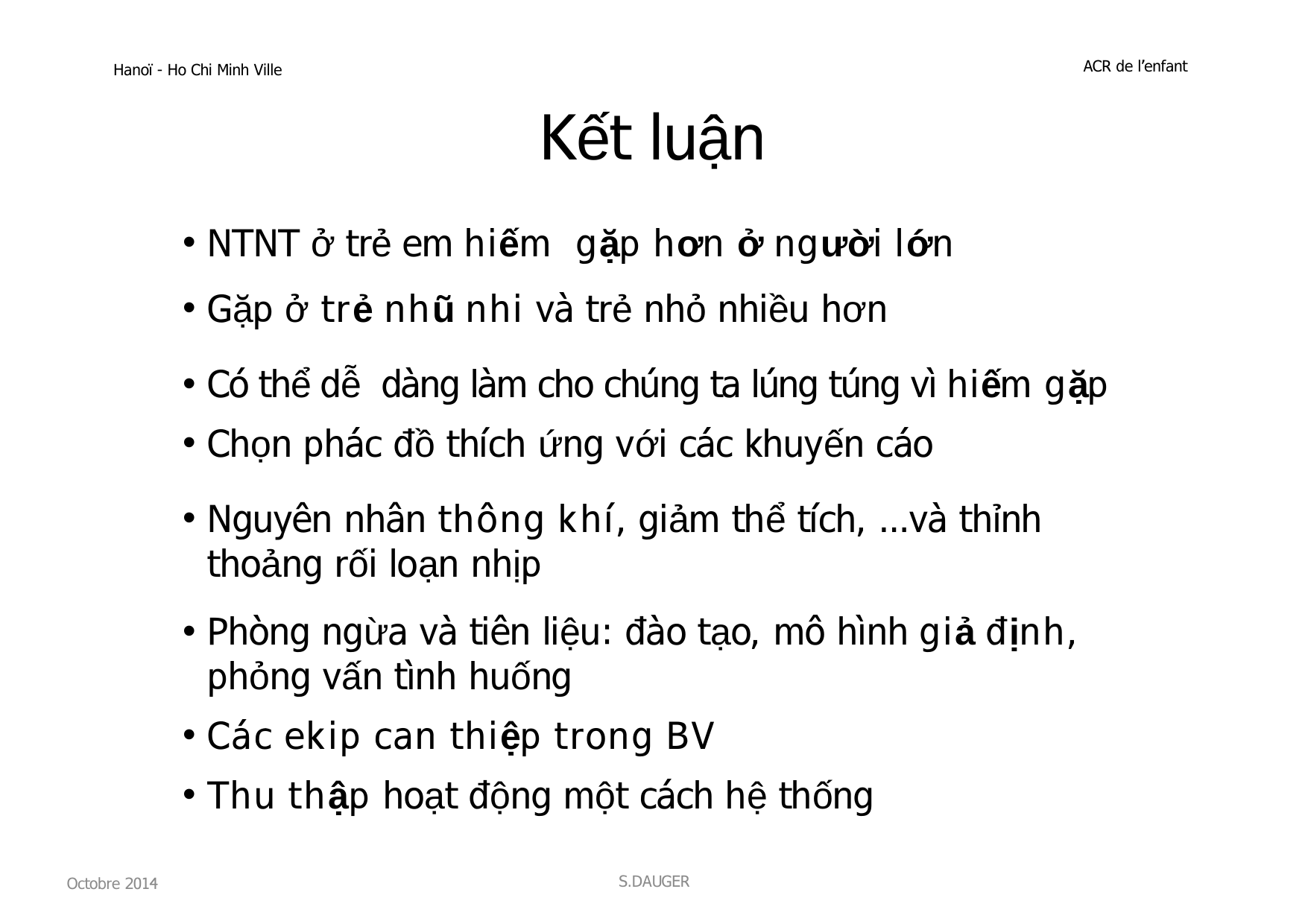

ACR de l’enfant
Hanoï - Ho Chi Minh Ville
Kết luận

NTNT ở trẻ em hiếm  gặp hơn ở người lớn

Gặp ở trẻ nhũ nhi và trẻ nhỏ nhiều hơn

Có thể dễ  dàng làm cho chúng ta lúng túng vì hiếm gặp

Chọn phác đồ thích ứng với các khuyến cáo

Nguyên nhân thông khí, giảm thể tích, …và thỉnh thoảng rối loạn nhịp

Phòng ngừa và tiên liệu: đào tạo, mô hình giả định, phỏng vấn tình huống

Các ekip can thiệp trong BV

Thu thập hoạt động một cách hệ thống
Octobre 2014
S.DAUGER